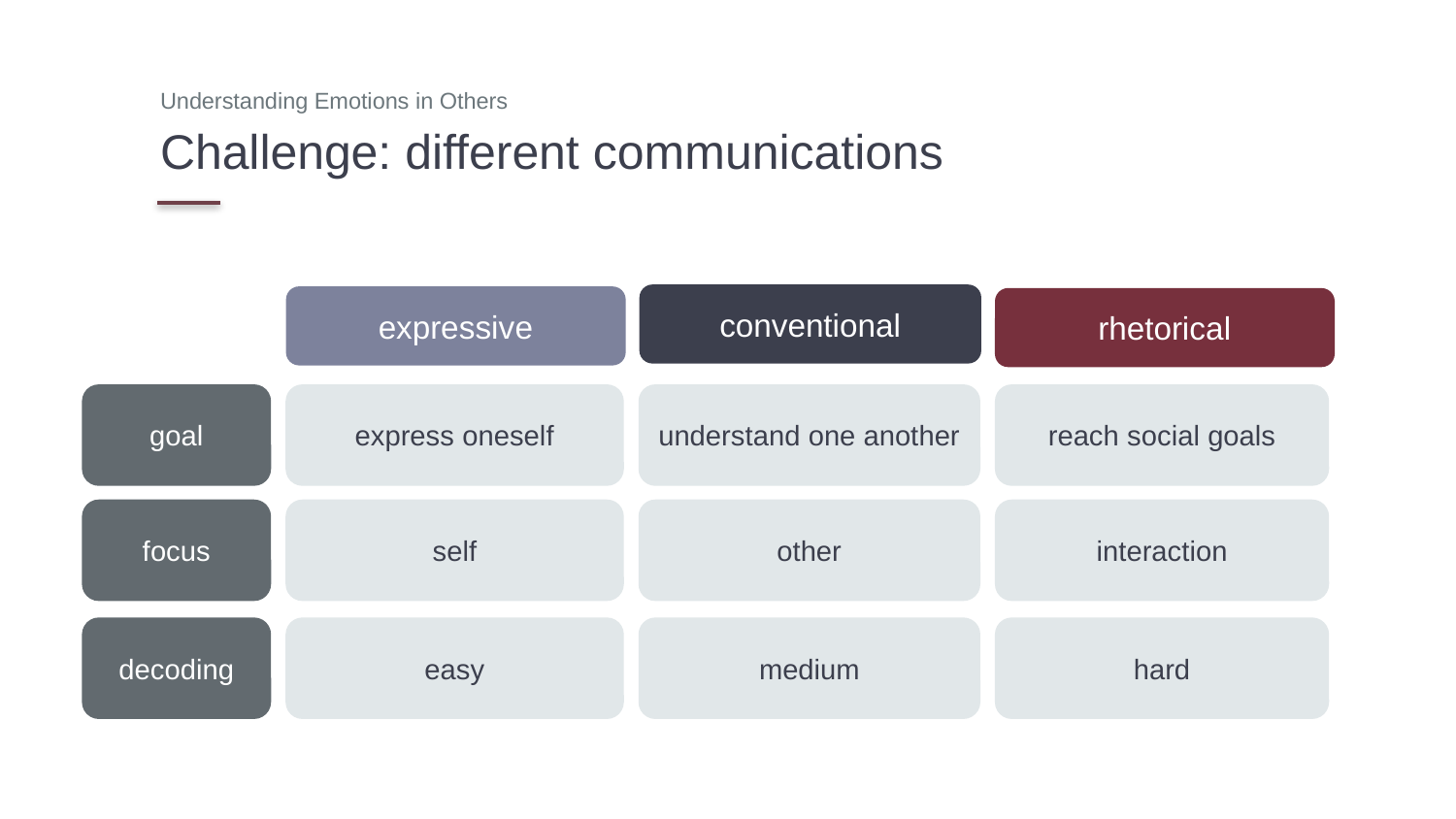

Understanding Emotions in Others
# Challenge: different communications
conventional
expressive
rhetorical
goal
express oneself
understand one another
reach social goals
focus
self
other
interaction
decoding
easy
medium
hard